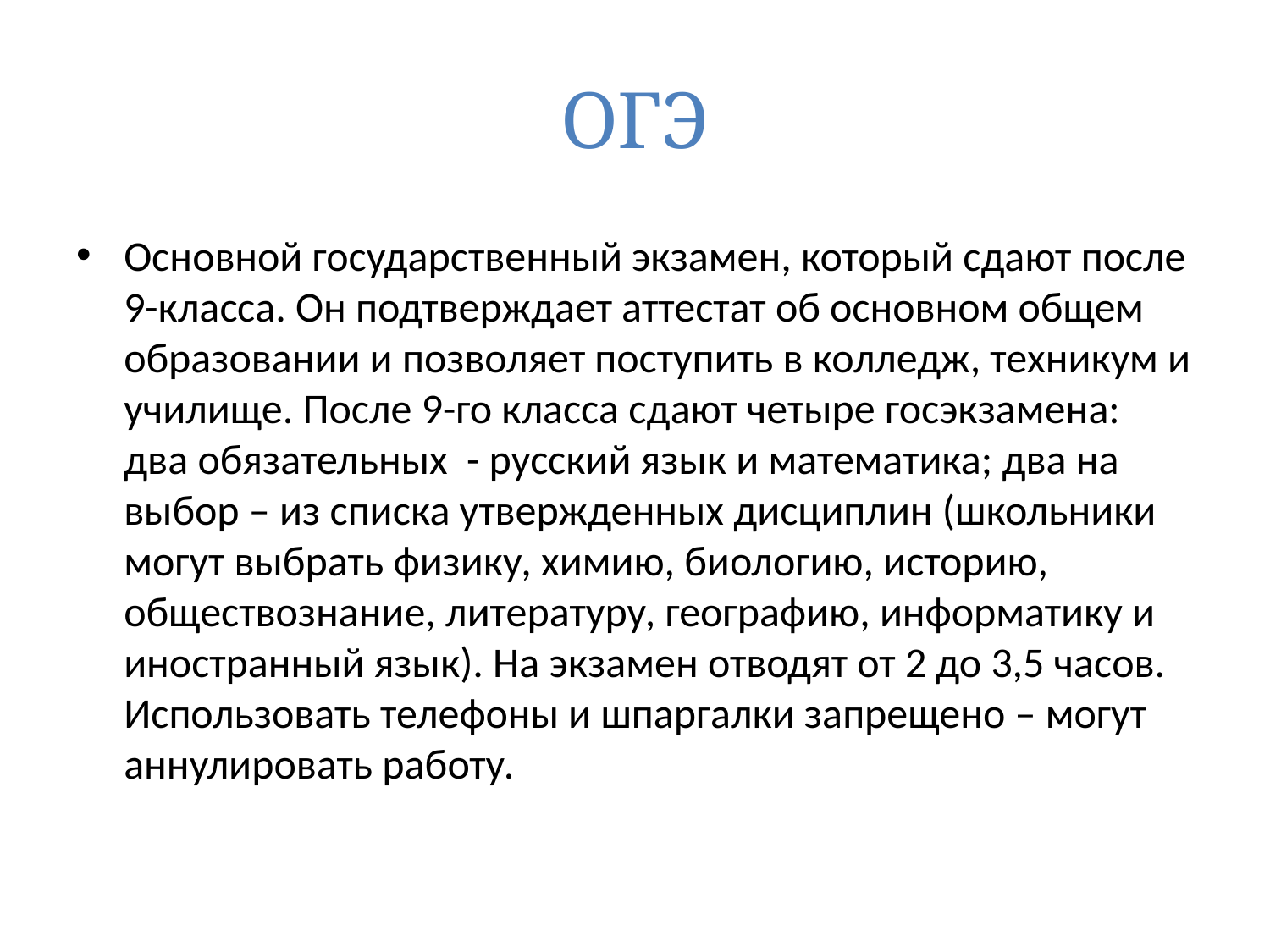

# ОГЭ
Основной государственный экзамен, который сдают после 9-класса. Он подтверждает аттестат об основном общем образовании и позволяет поступить в колледж, техникум и училище. После 9-го класса сдают четыре госэкзамена: два обязательных  - русский язык и математика; два на выбор – из списка утвержденных дисциплин (школьники могут выбрать физику, химию, биологию, историю, обществознание, литературу, географию, информатику и иностранный язык). На экзамен отводят от 2 до 3,5 часов. Использовать телефоны и шпаргалки запрещено – могут аннулировать работу.